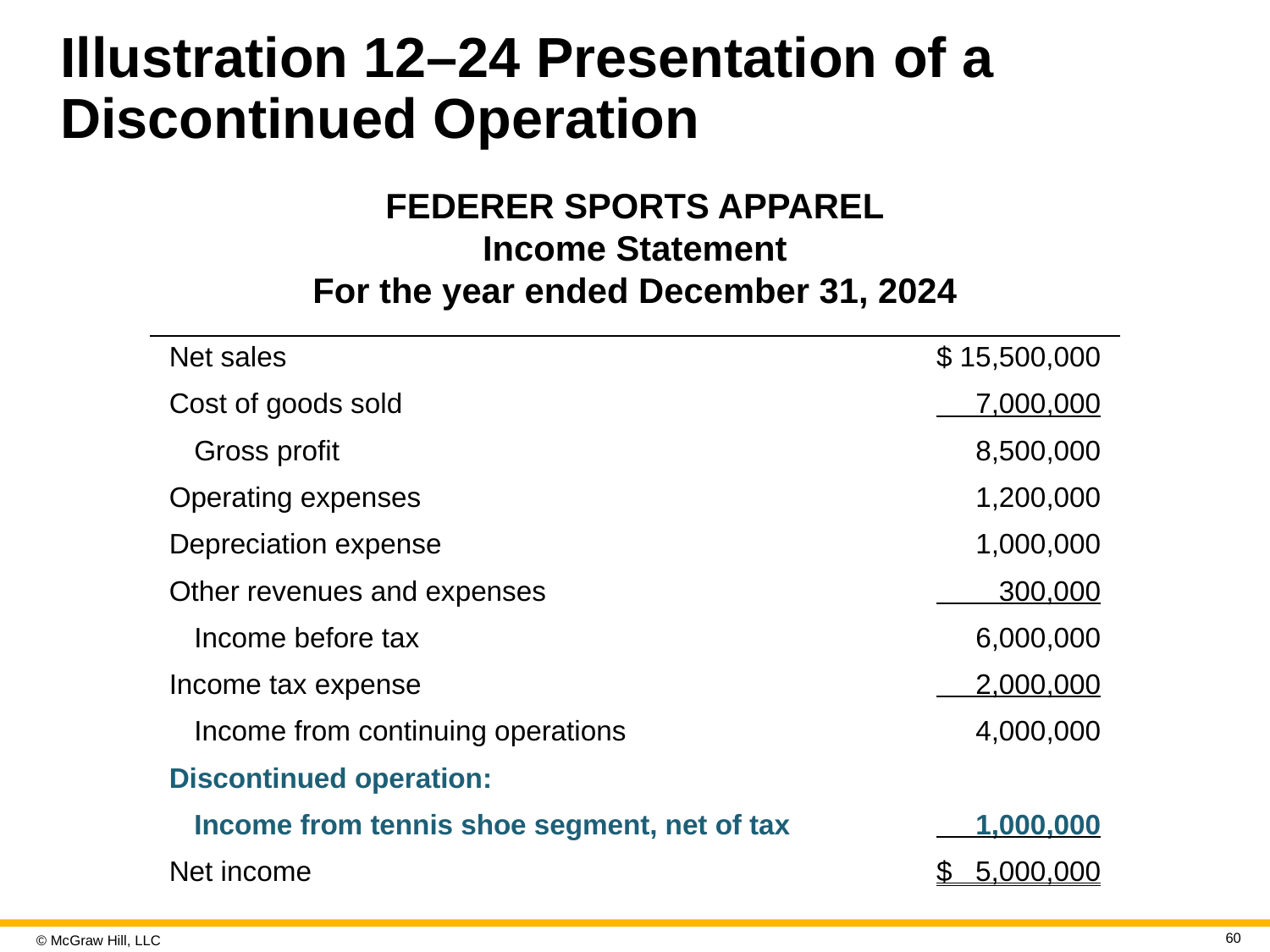

# Illustration 12–24 Presentation of a Discontinued Operation
FEDERER SPORTS APPAREL
Income Statement
For the year ended December 31, 2024
| Net sales | $ 15,500,000 |
| --- | --- |
| Cost of goods sold | 7,000,000 |
| Gross profit | 8,500,000 |
| Operating expenses | 1,200,000 |
| Depreciation expense | 1,000,000 |
| Other revenues and expenses | 300,000 |
| Income before tax | 6,000,000 |
| Income tax expense | 2,000,000 |
| Income from continuing operations | 4,000,000 |
| Discontinued operation: |  |
| Income from tennis shoe segment, net of tax | 1,000,000 |
| Net income | $ 5,000,000 |
60